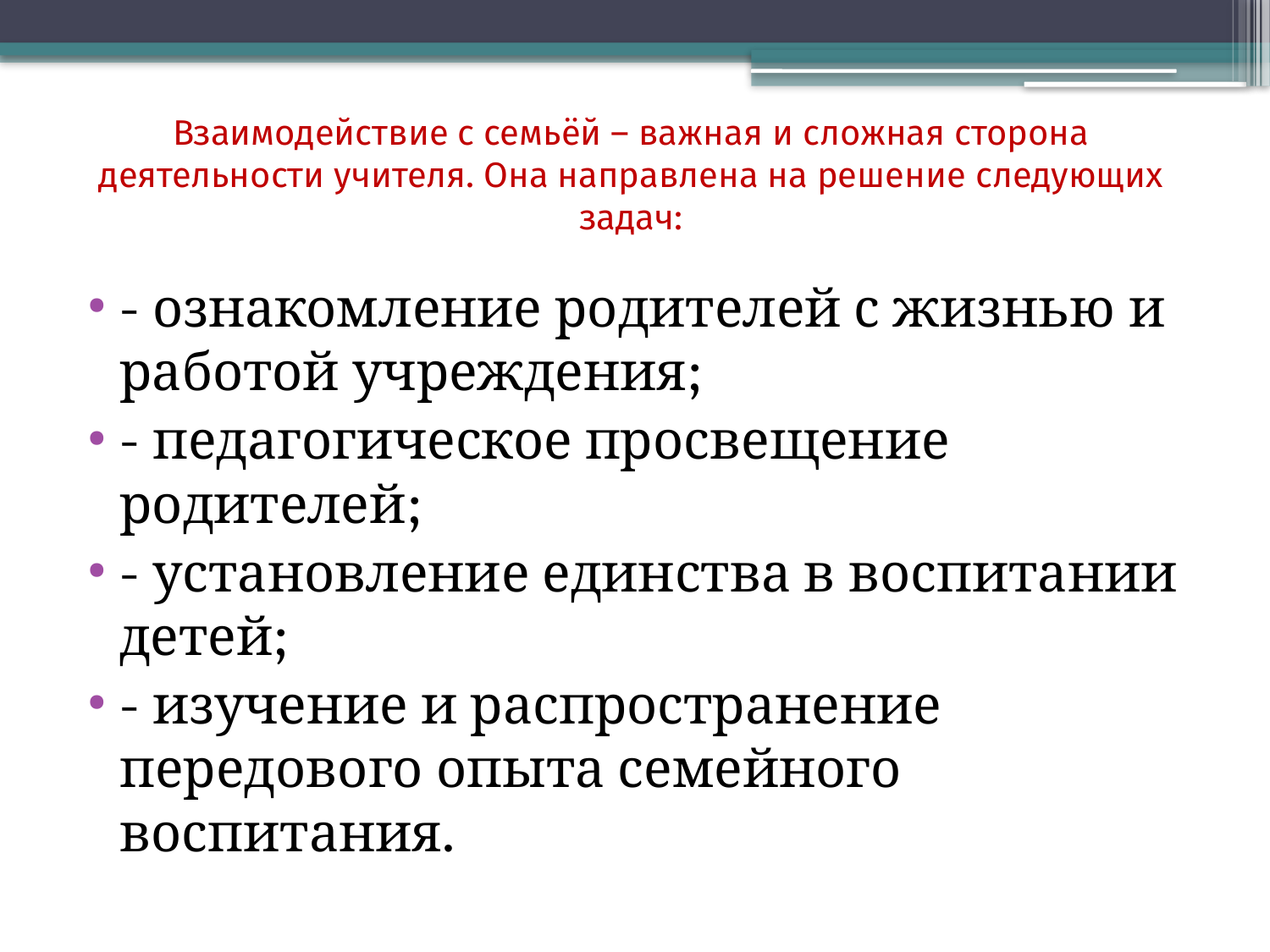

# Взаимодействие с семьёй – важная и сложная сторона деятельности учителя. Она направлена на решение следующих задач:
- ознакомление родителей с жизнью и работой учреждения;
- педагогическое просвещение родителей;
- установление единства в воспитании детей;
- изучение и распространение передового опыта семейного воспитания.